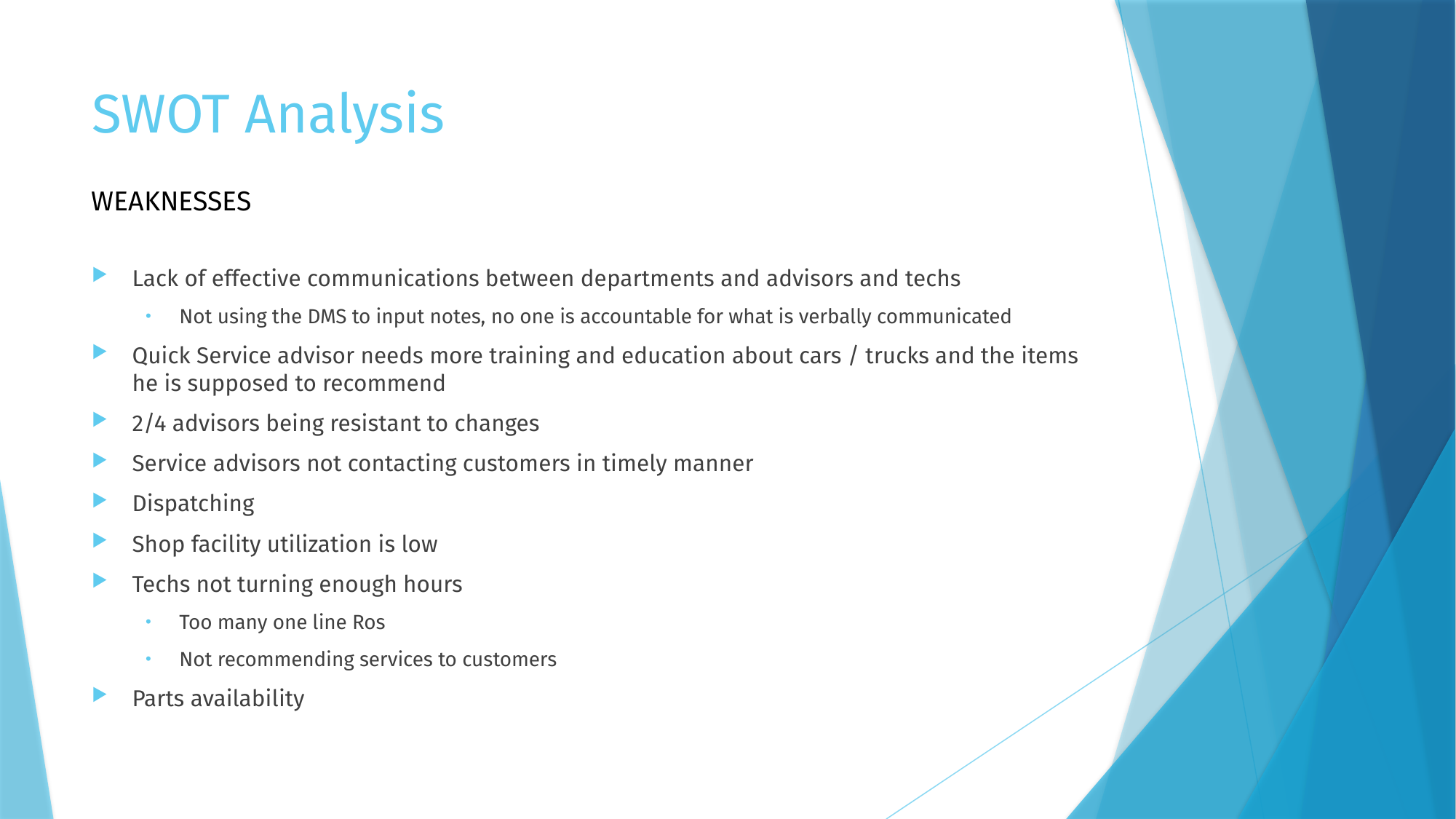

# SWOT Analysis
WEAKNESSES
Lack of effective communications between departments and advisors and techs
Not using the DMS to input notes, no one is accountable for what is verbally communicated
Quick Service advisor needs more training and education about cars / trucks and the items he is supposed to recommend
2/4 advisors being resistant to changes
Service advisors not contacting customers in timely manner
Dispatching
Shop facility utilization is low
Techs not turning enough hours
Too many one line Ros
Not recommending services to customers
Parts availability